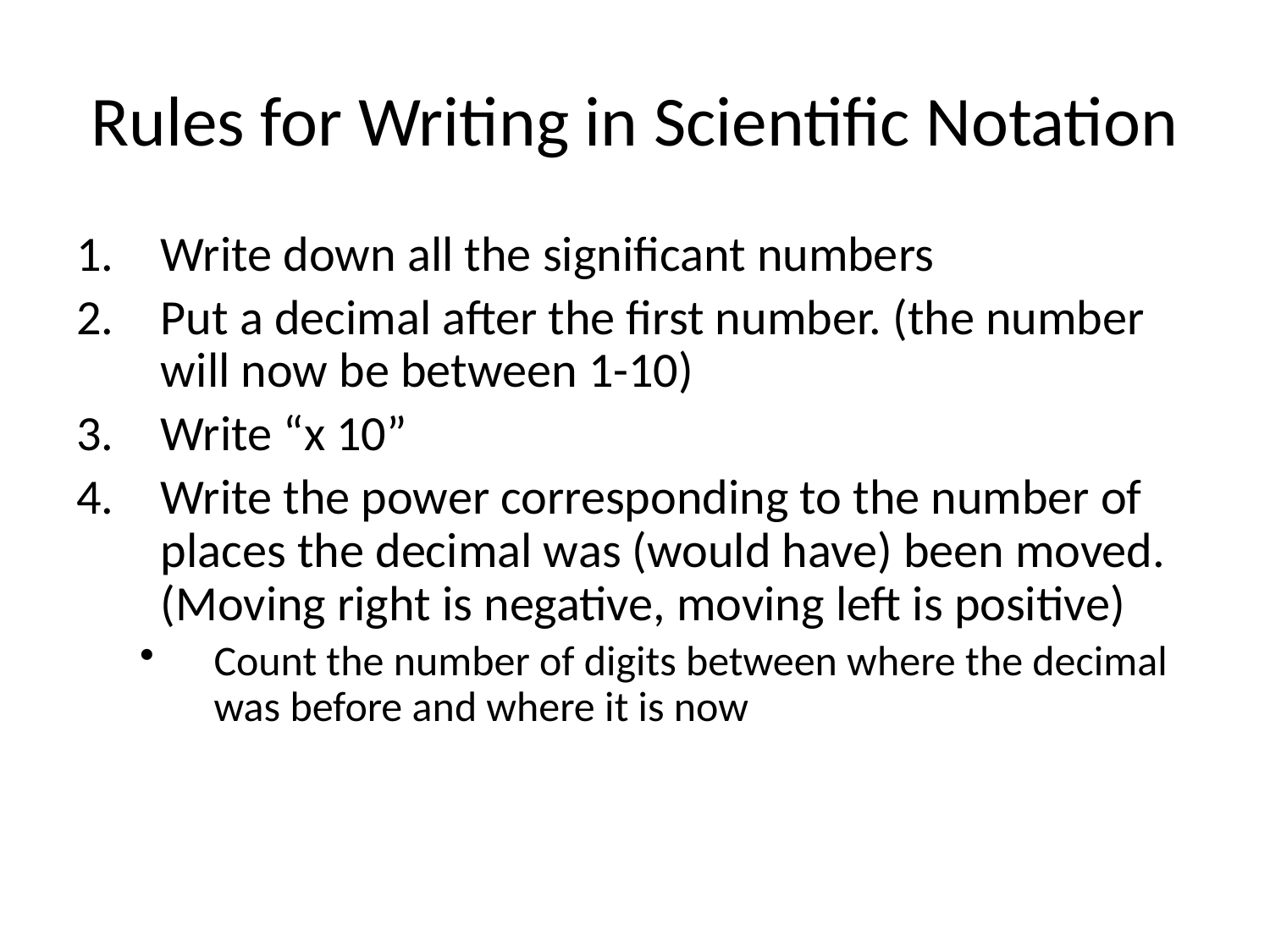

# Rules for Writing in Scientific Notation
Write down all the significant numbers
Put a decimal after the first number. (the number will now be between 1-10)
Write “x 10”
Write the power corresponding to the number of places the decimal was (would have) been moved. (Moving right is negative, moving left is positive)
Count the number of digits between where the decimal was before and where it is now